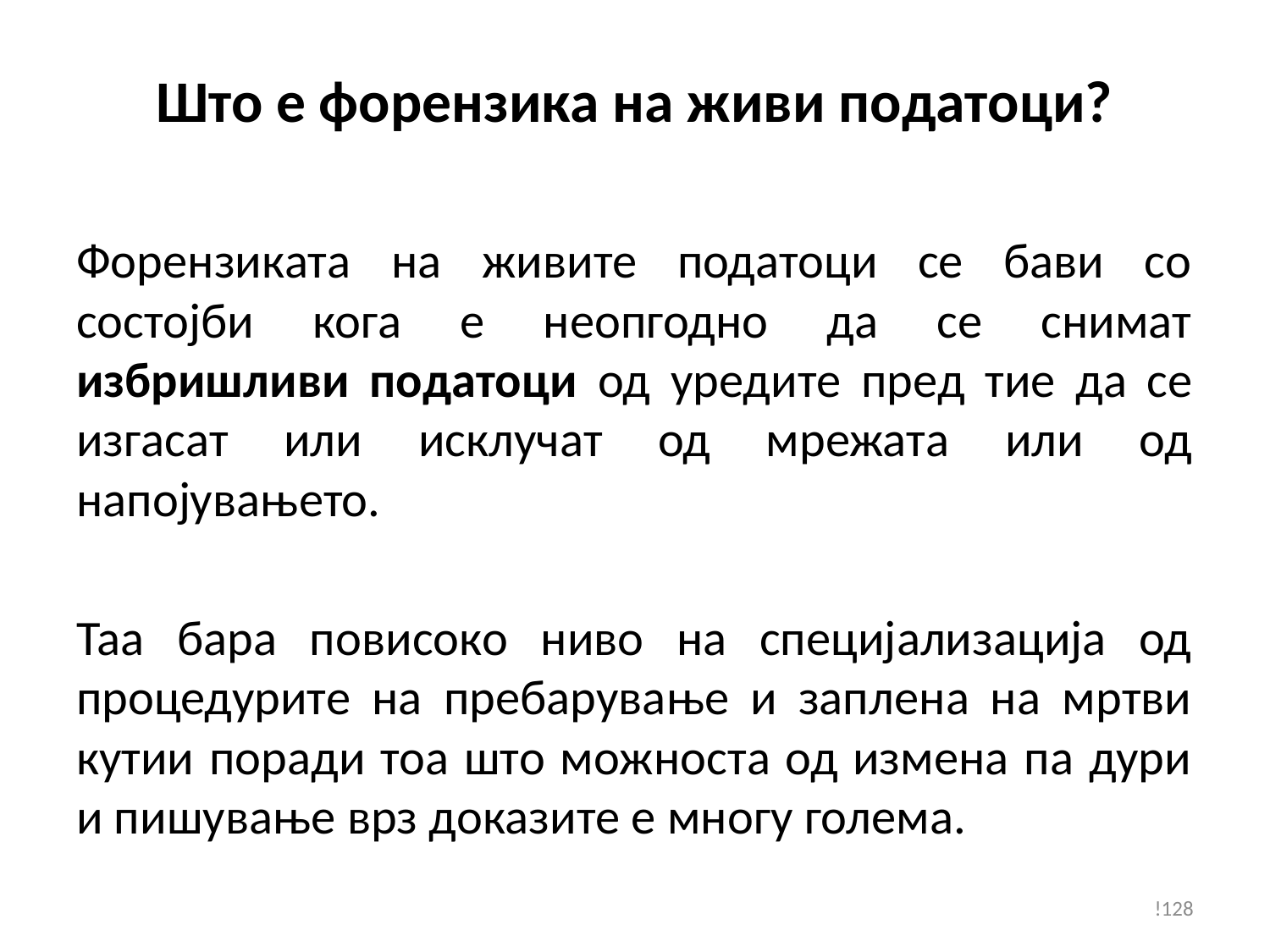

# Што е форензика на живи податоци?
Форензиката на живите податоци се бави со состојби кога е неопгодно да се снимат избришливи податоци од уредите пред тие да се изгасат или исклучат од мрежата или од напојувањето.

Таа бара повисоко ниво на специјализација од процедурите на пребарување и заплена на мртви кутии поради тоа што можноста од измена па дури и пишување врз доказите е многу голема.
!128